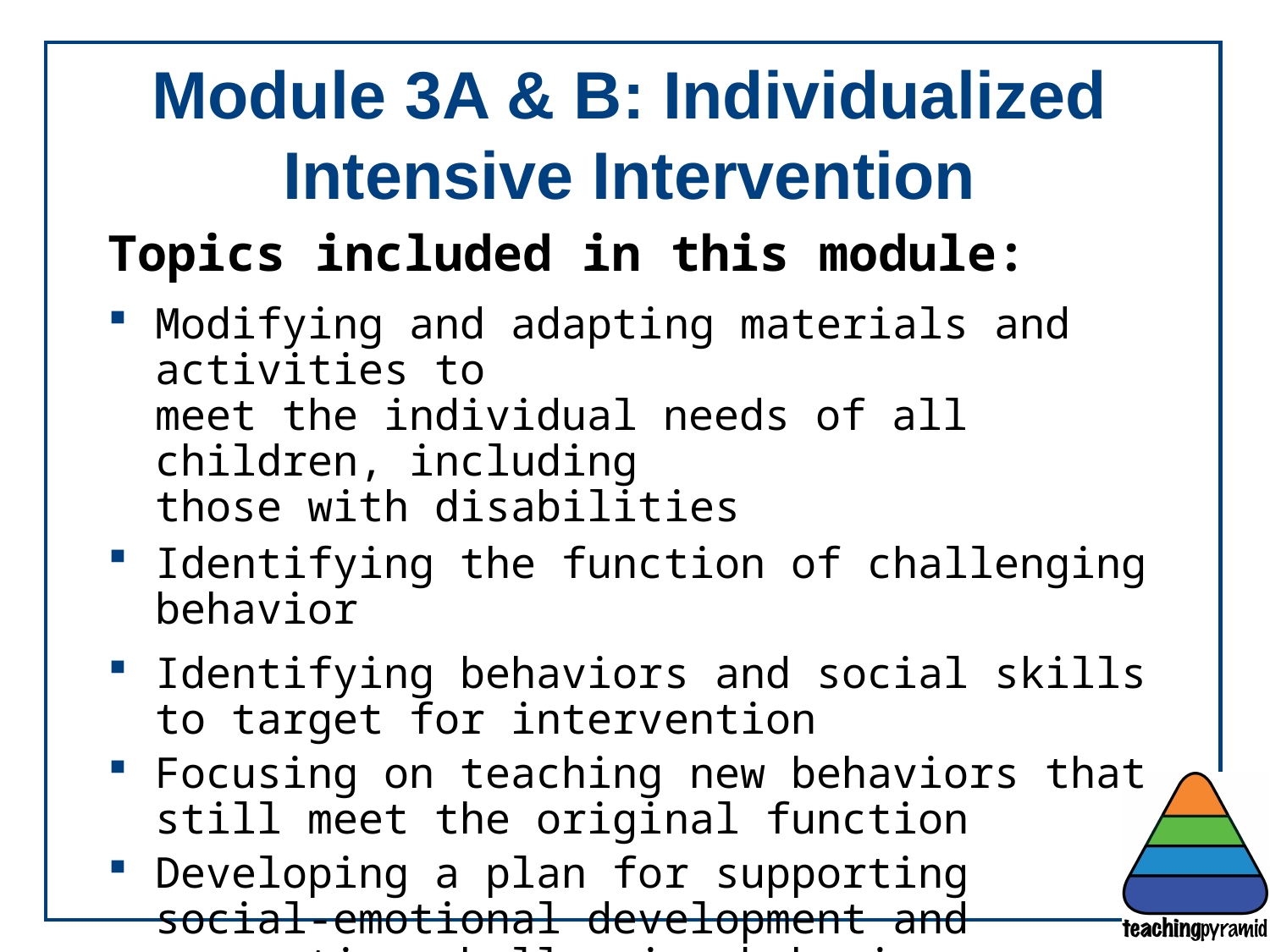

# Module 3A & B: Individualized Intensive Intervention
Topics included in this module:

Modifying and adapting materials and activities to
meet the individual needs of all children, including
those with disabilities
Identifying the function of challenging behavior
Identifying behaviors and social skills to target for intervention
Focusing on teaching new behaviors that still meet the original function
Developing a plan for supporting social-emotional development and preventing challenging behavior
Using a team approach to addressing challenging behavior and social-emotional needs